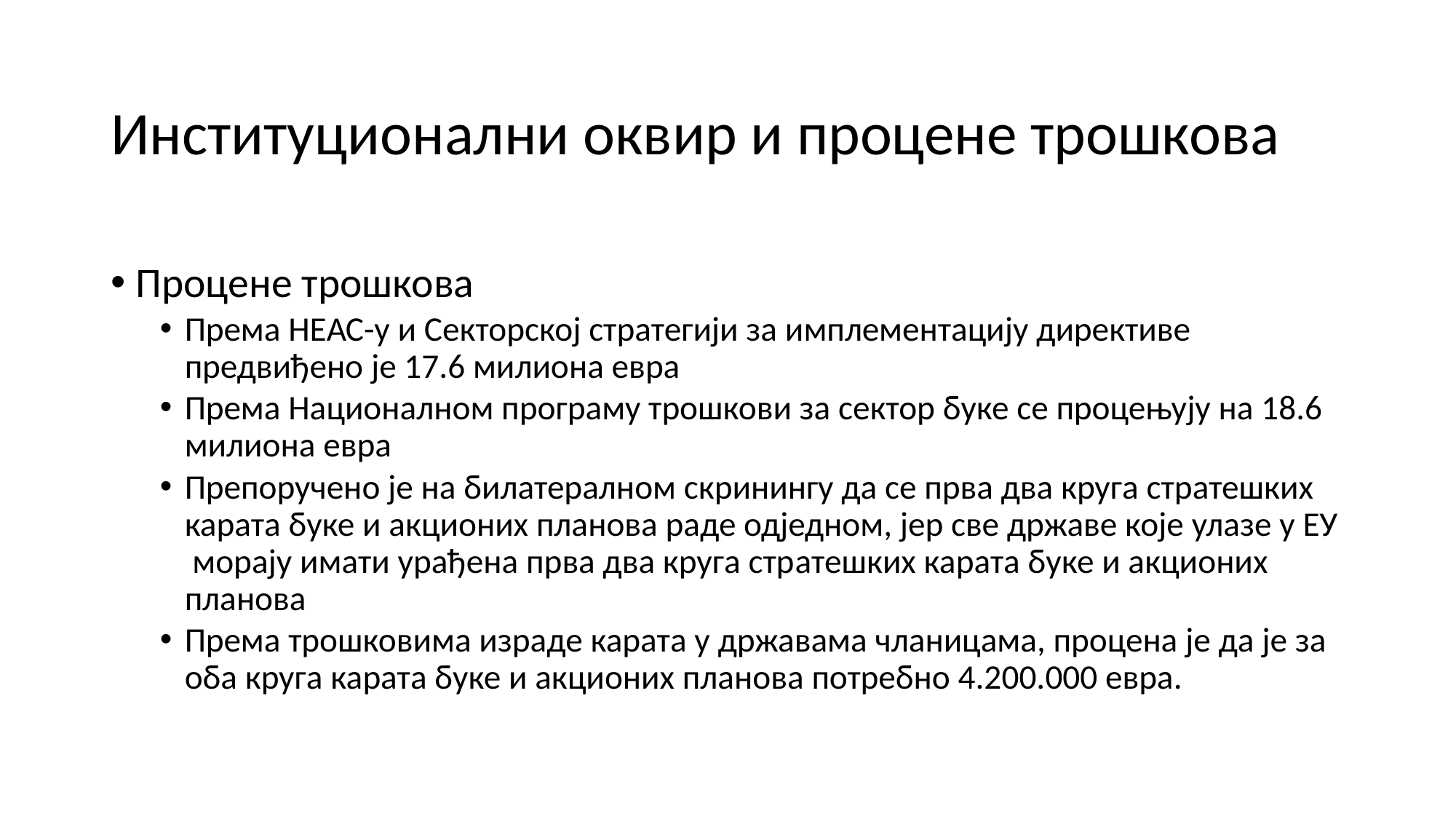

# Институционални оквир и процене трошкова

Процене трошкова
Према НЕАС-у и Секторској стратегији за имплементацију директиве предвиђено је 17.6 милиона евра
Према Националном програму трошкови за сектор буке се процењују на 18.6 милиона евра
Препоручено је на билатералном скринингу да се прва два круга стратешких карата буке и акционих планова раде одједном, јер све државе које улазе у ЕУ  морају имати урађена прва два круга стрaтешких карата буке и акционих планова
Према трошковима израде карата у државама чланицама, процена је да је за оба круга карата буке и акционих планова потребно 4.200.000 евра.